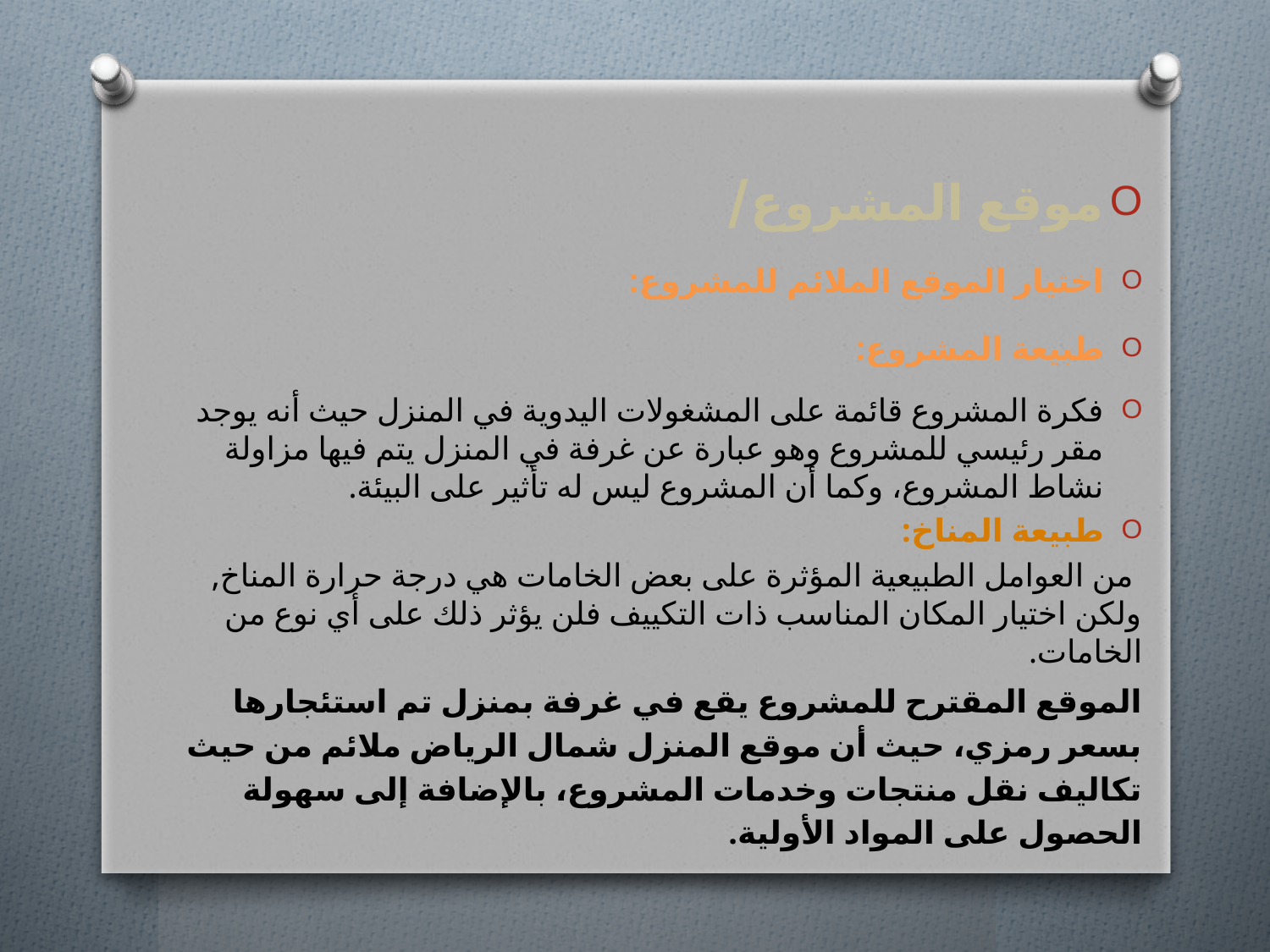

موقع المشروع/
اختيار الموقع الملائم للمشروع:
طبيعة المشروع:
فكرة المشروع قائمة على المشغولات اليدوية في المنزل حيث أنه يوجد مقر رئيسي للمشروع وهو عبارة عن غرفة في المنزل يتم فيها مزاولة نشاط المشروع، وكما أن المشروع ليس له تأثير على البيئة.
طبيعة المناخ:
 من العوامل الطبيعية المؤثرة على بعض الخامات هي درجة حرارة المناخ, ولكن اختيار المكان المناسب ذات التكييف فلن يؤثر ذلك على أي نوع من الخامات.
الموقع المقترح للمشروع يقع في غرفة بمنزل تم استئجارها بسعر رمزي، حيث أن موقع المنزل شمال الرياض ملائم من حيث تكاليف نقل منتجات وخدمات المشروع، بالإضافة إلى سهولة الحصول على المواد الأولية.